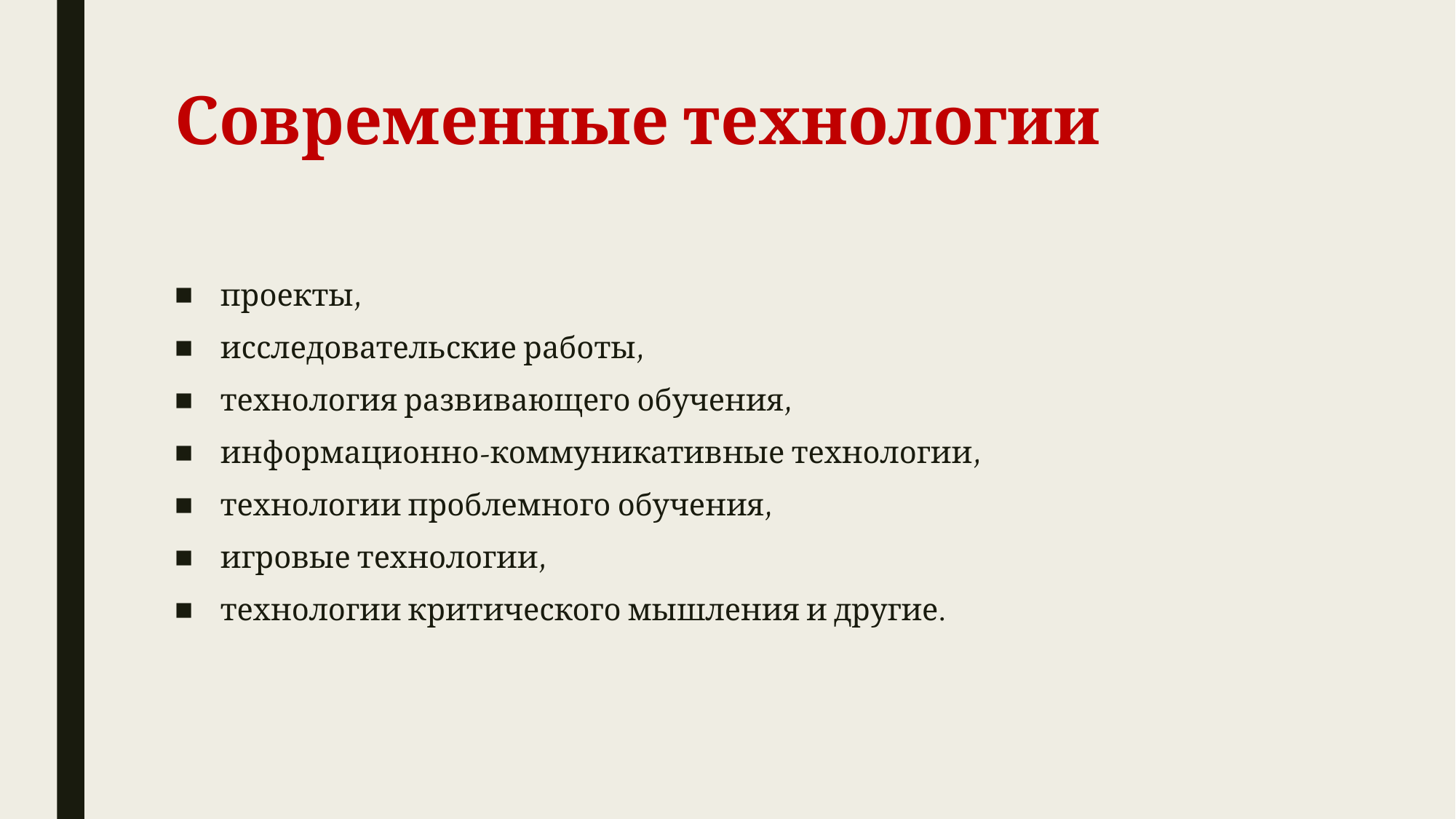

# Современные технологии
проекты,
исследовательские работы,
технология развивающего обучения,
информационно-коммуникативные технологии,
технологии проблемного обучения,
игровые технологии,
технологии критического мышления и другие.